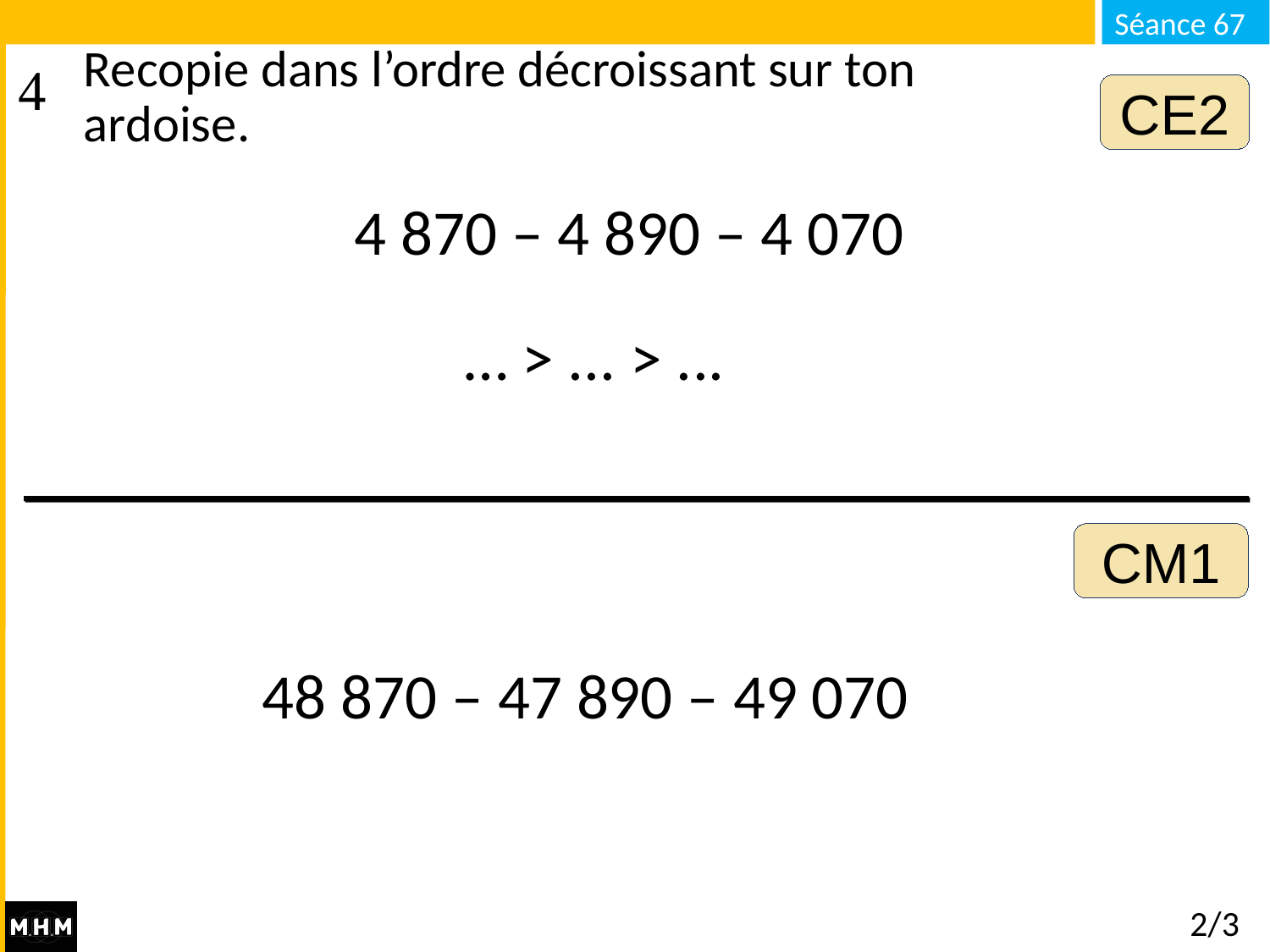

Recopie dans l’ordre décroissant sur ton ardoise.
CE2
4 870 – 4 890 – 4 070
… > ... > ...

CM1
48 870 – 47 890 – 49 070
2/3